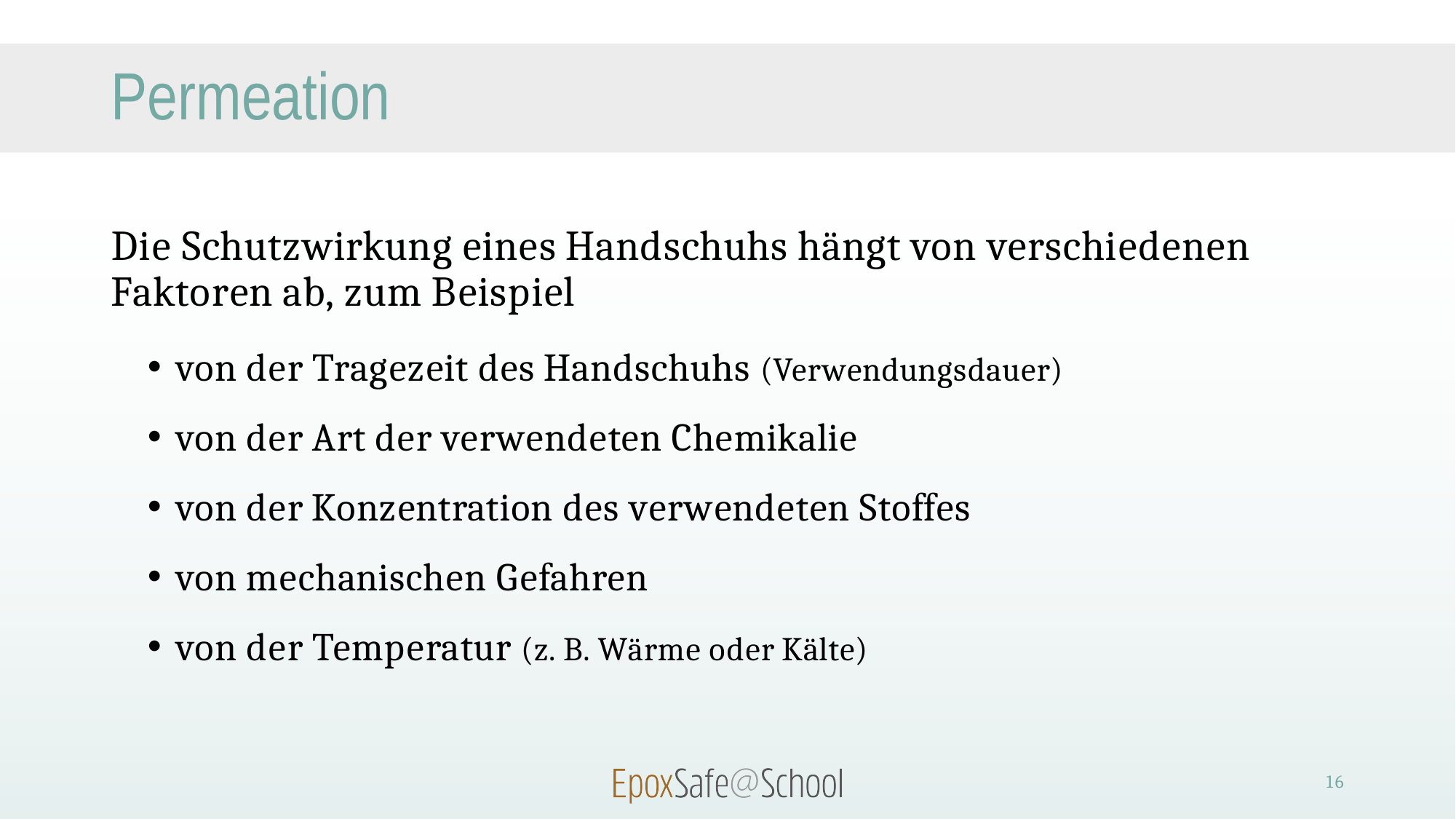

# Permeation
Die Schutzwirkung eines Handschuhs hängt von verschiedenen Faktoren ab, zum Beispiel
von der Tragezeit des Handschuhs (Verwendungsdauer)
von der Art der verwendeten Chemikalie
von der Konzentration des verwendeten Stoffes
von mechanischen Gefahren
von der Temperatur (z. B. Wärme oder Kälte)

16